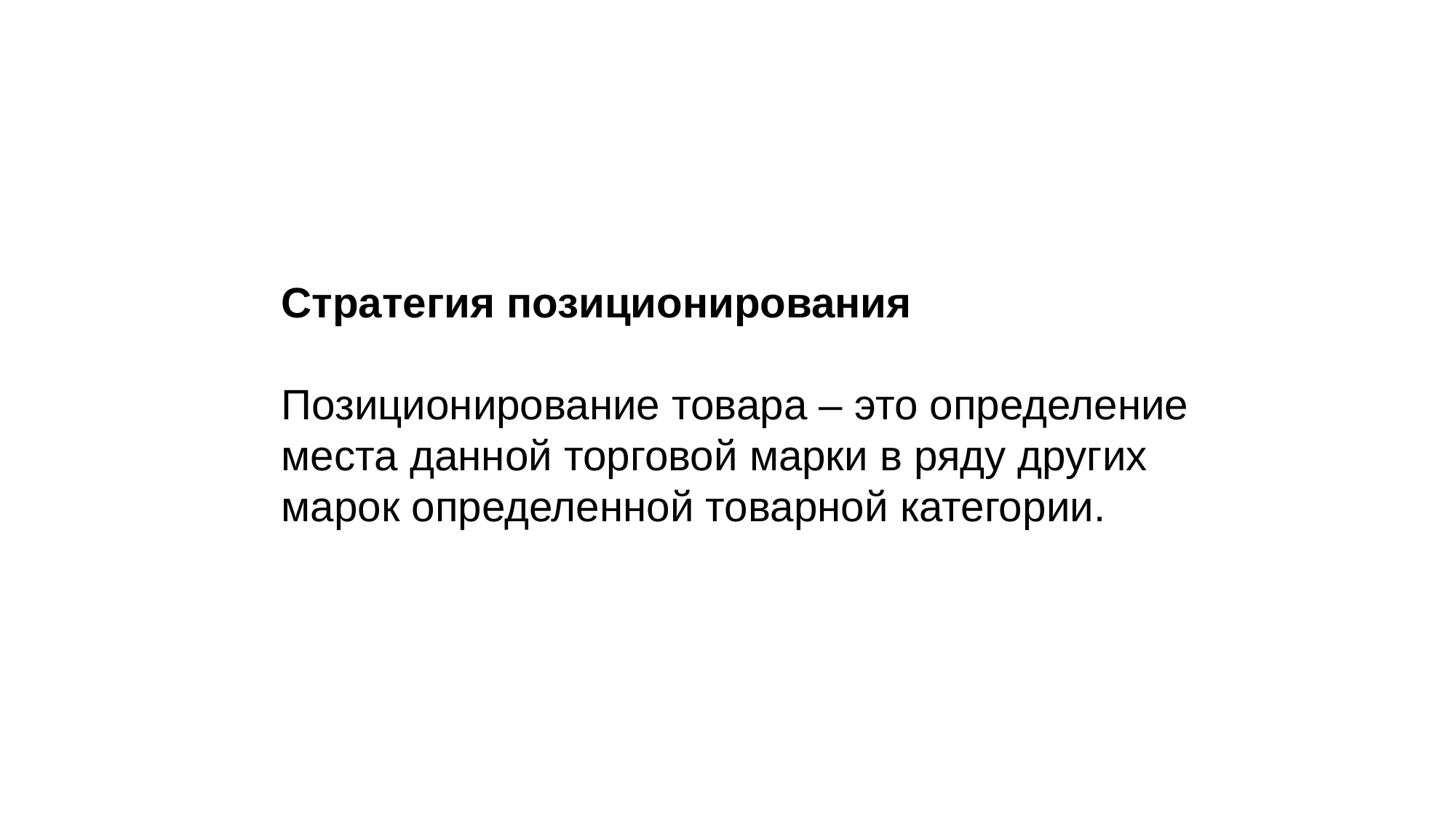

# Стратегия позиционирования Позиционирование товара – это определение места данной торговой марки в ряду других марок определенной товарной категории.